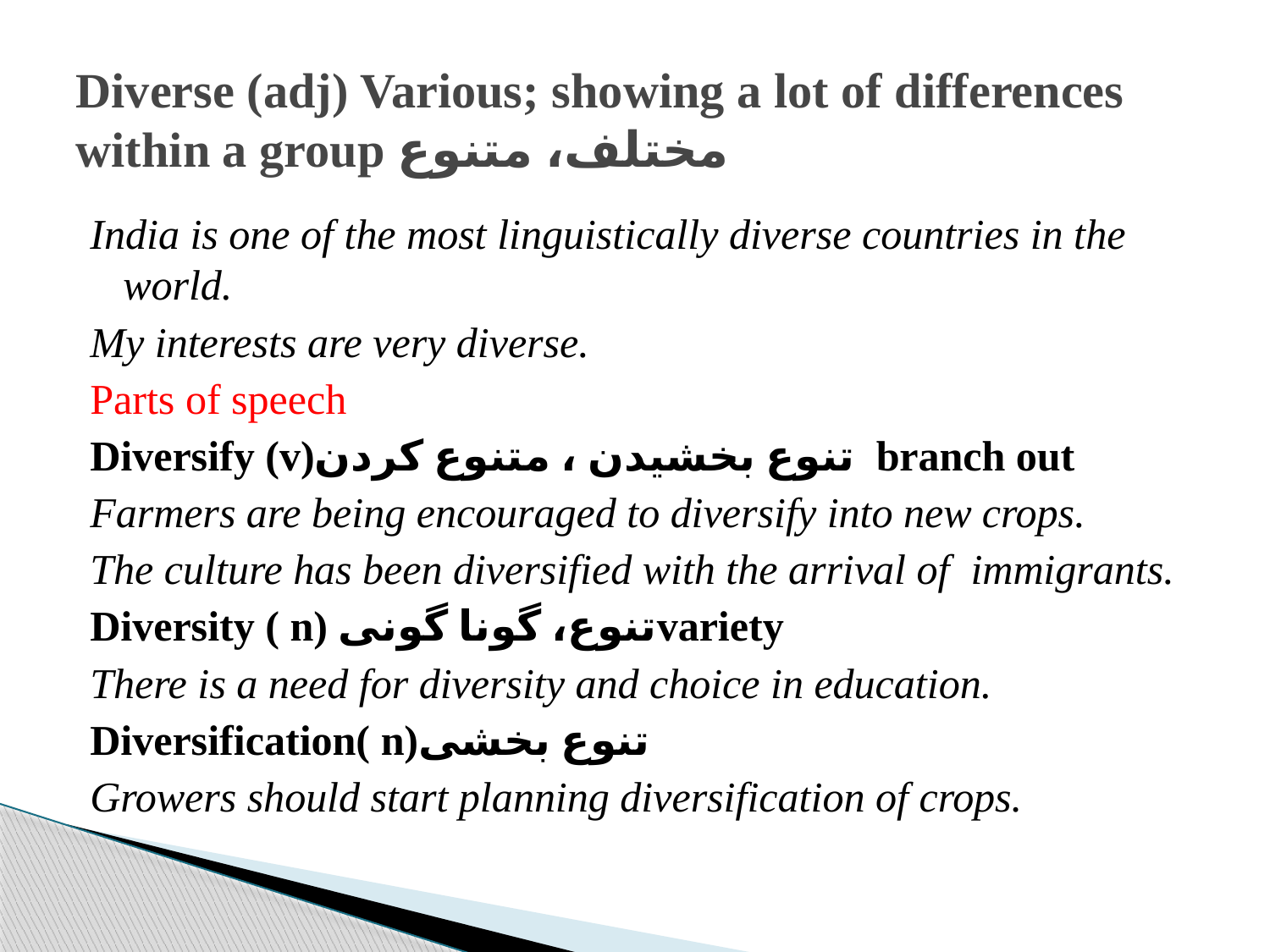

# Diverse (adj) Various; showing a lot of differences within a group مختلف، متنوع
India is one of the most linguistically diverse countries in the world.
My interests are very diverse.
Parts of speech
Diversify (v)تنوع بخشیدن ، متنوع کردن  branch out
Farmers are being encouraged to diversify into new crops.
The culture has been diversified with the arrival of  immigrants.
Diversity ( n) تنوع، گونا گونیvariety
There is a need for diversity and choice in education.
Diversification( n)تنوع بخشی
Growers should start planning diversification of crops.